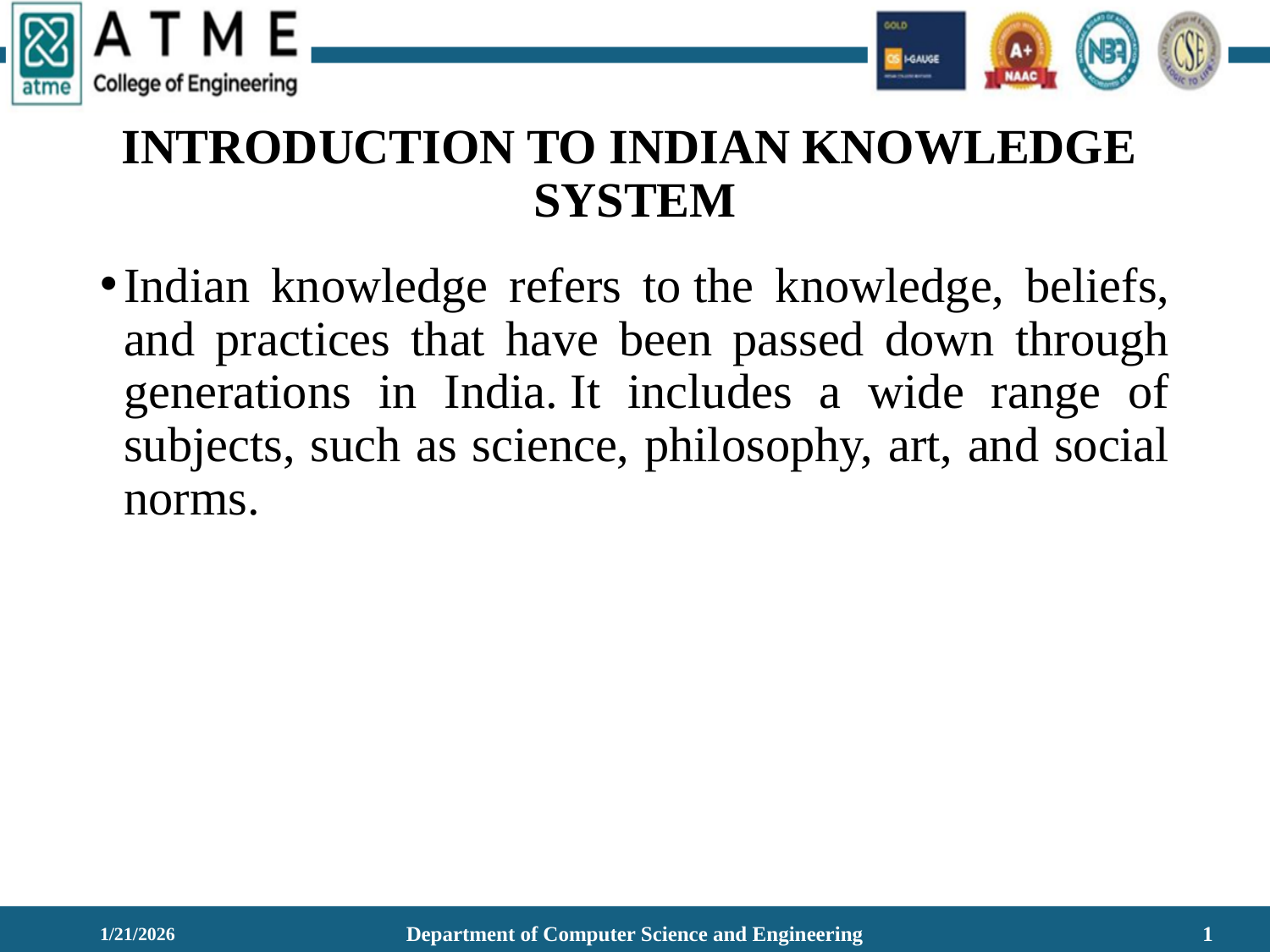

# INTRODUCTION TO INDIAN KNOWLEDGE  SYSTEM
Indian knowledge refers to the knowledge, beliefs, and practices that have been passed down through generations in India. It includes a wide range of subjects, such as science, philosophy, art, and social norms.
Department of Computer Science and Engineering
1/21/2026
1